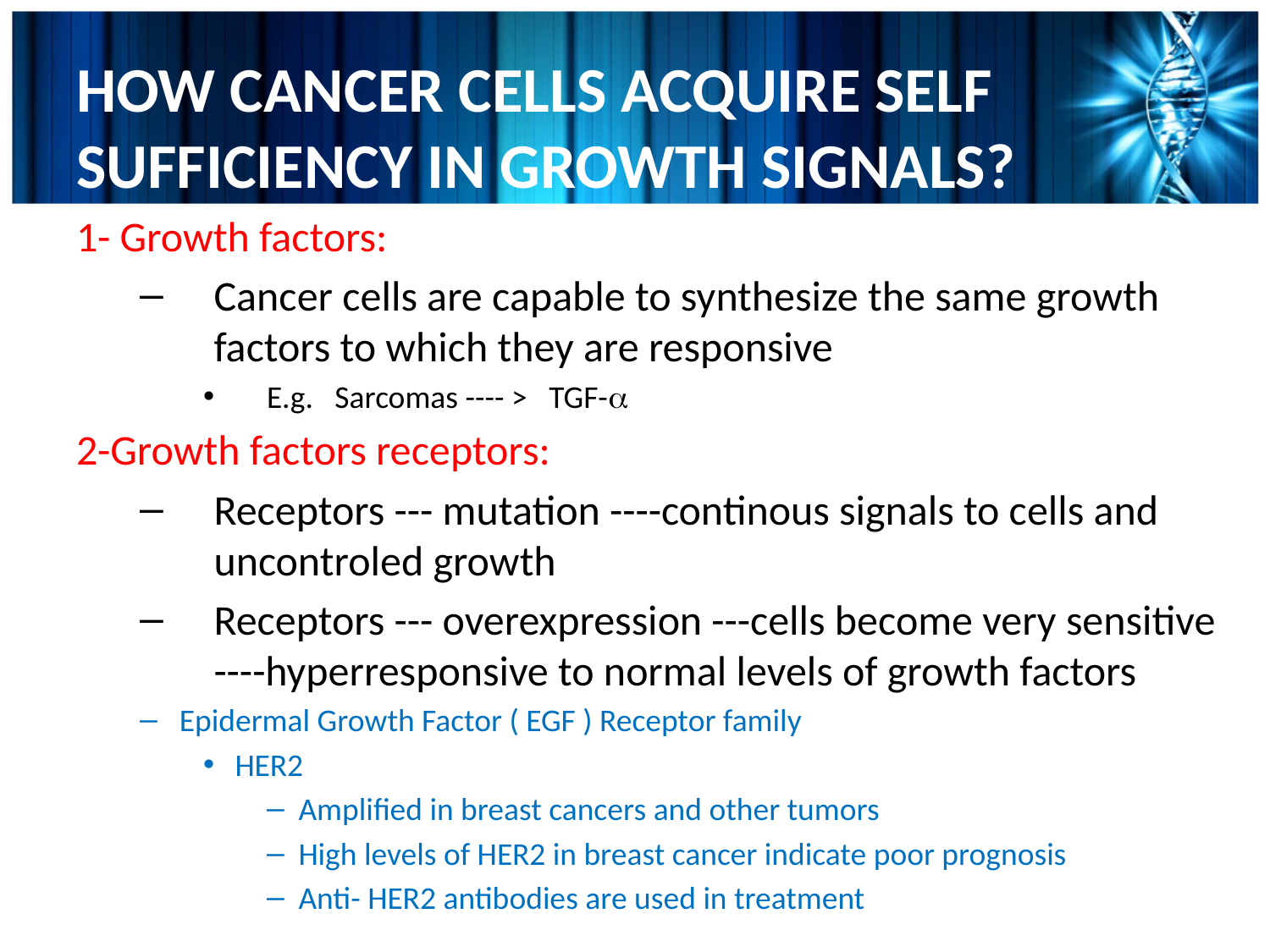

HOW CANCER CELLS ACQUIRE SELF SUFFICIENCY IN GROWTH SIGNALS?
1- Growth factors:
Cancer cells are capable to synthesize the same growth factors to which they are responsive
E.g.   Sarcomas ---- >   TGF-α
2-Growth factors receptors:
Receptors --- mutation ----continous signals to cells and uncontroled growth
Receptors --- overexpression ---cells become very sensitive ----hyperresponsive to normal levels of growth factors
Epidermal Growth Factor ( EGF ) Receptor family
HER2
Amplified in breast cancers and other tumors
High levels of HER2 in breast cancer indicate poor prognosis
Anti- HER2 antibodies are used in treatment